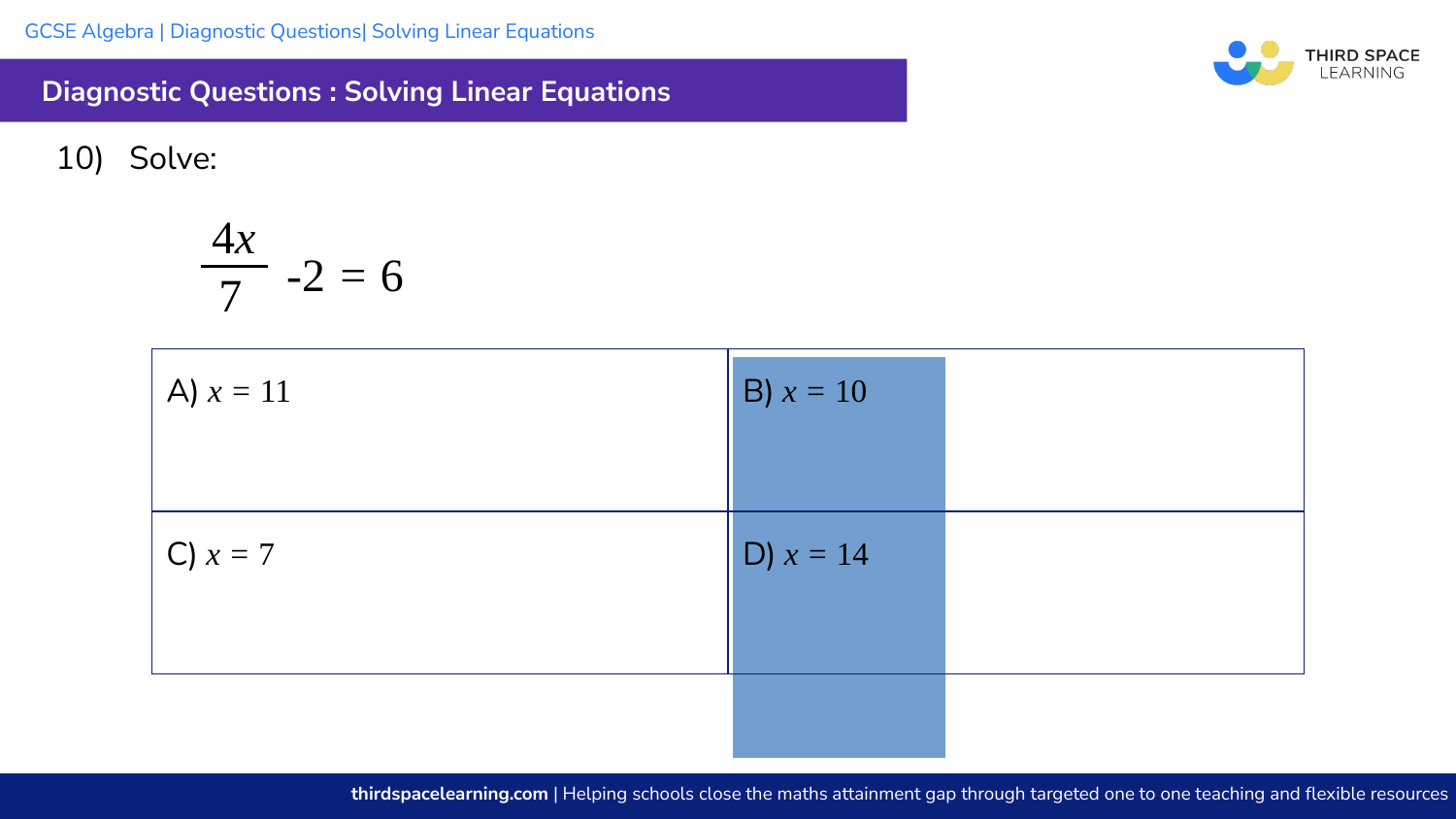

Diagnostic Questions : Solving Linear Equations
| 10) Solve: -2 = 6 |  |  |  |  |
| --- | --- | --- | --- | --- |
|  |  |  |  |  |
4x
7
| A) x = 11 | B) x = 10 |
| --- | --- |
| C) x = 7 | D) x = 14 |